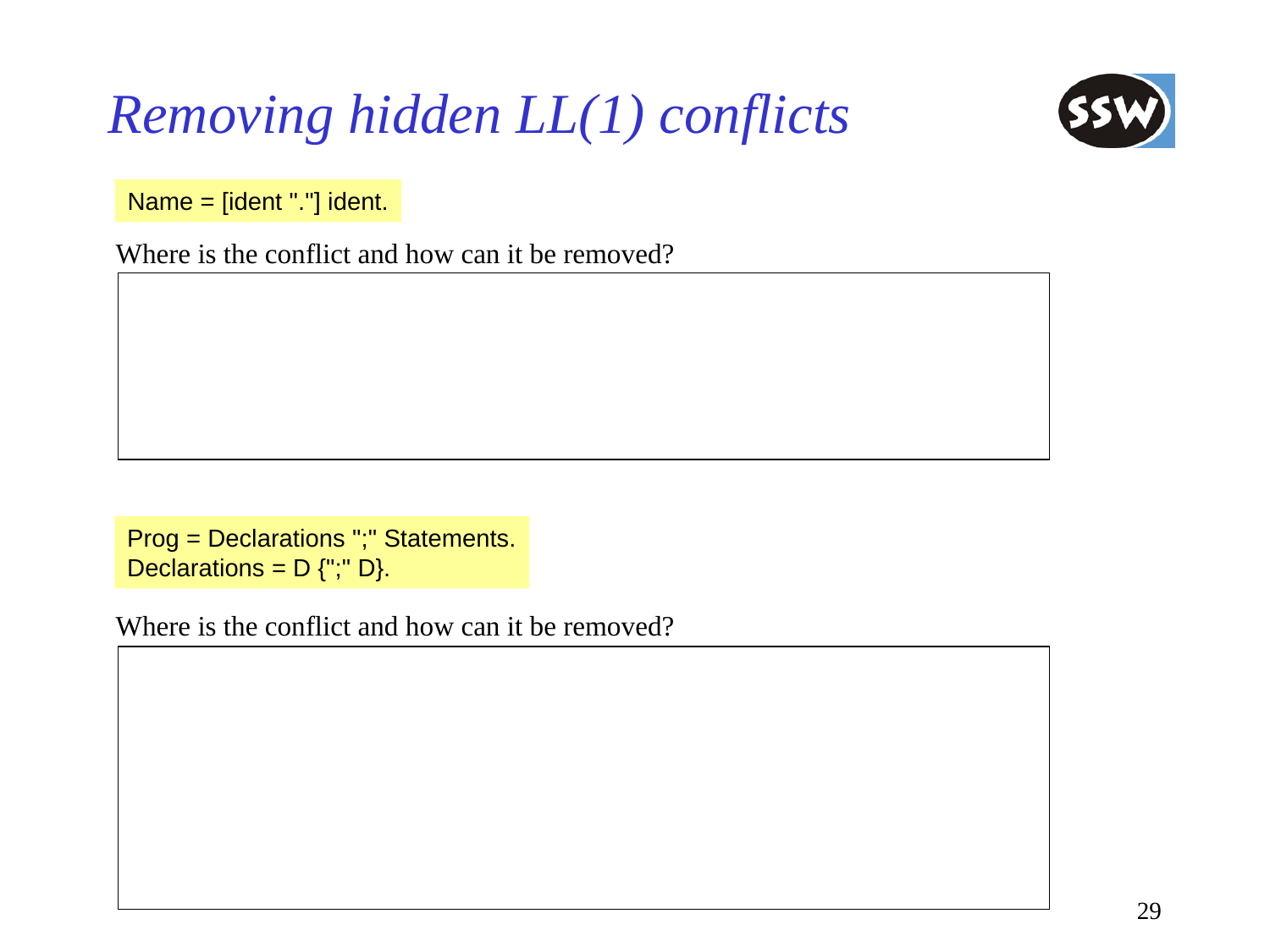

# Removing hidden LL(1) conflicts
Name = [ident "."] ident.
Where is the conflict and how can it be removed?

Name = ident ["." ident].
Is this production LL(1) now?
We have to check if First("." ident) ∩ Follow(Name) = {}
Prog = Declarations ";" Statements.
Declarations = D {";" D}.
Where is the conflict and how can it be removed?

Inline Declarations in Prog
Prog = D {";" D} ";" Statements.
First(";" D) ∩ First(";" Statements) ≠ {}
Prog = D ";" {D ";"} Statements.
We still have to check if First(D ";") ∩ First(Statements) = {}
29